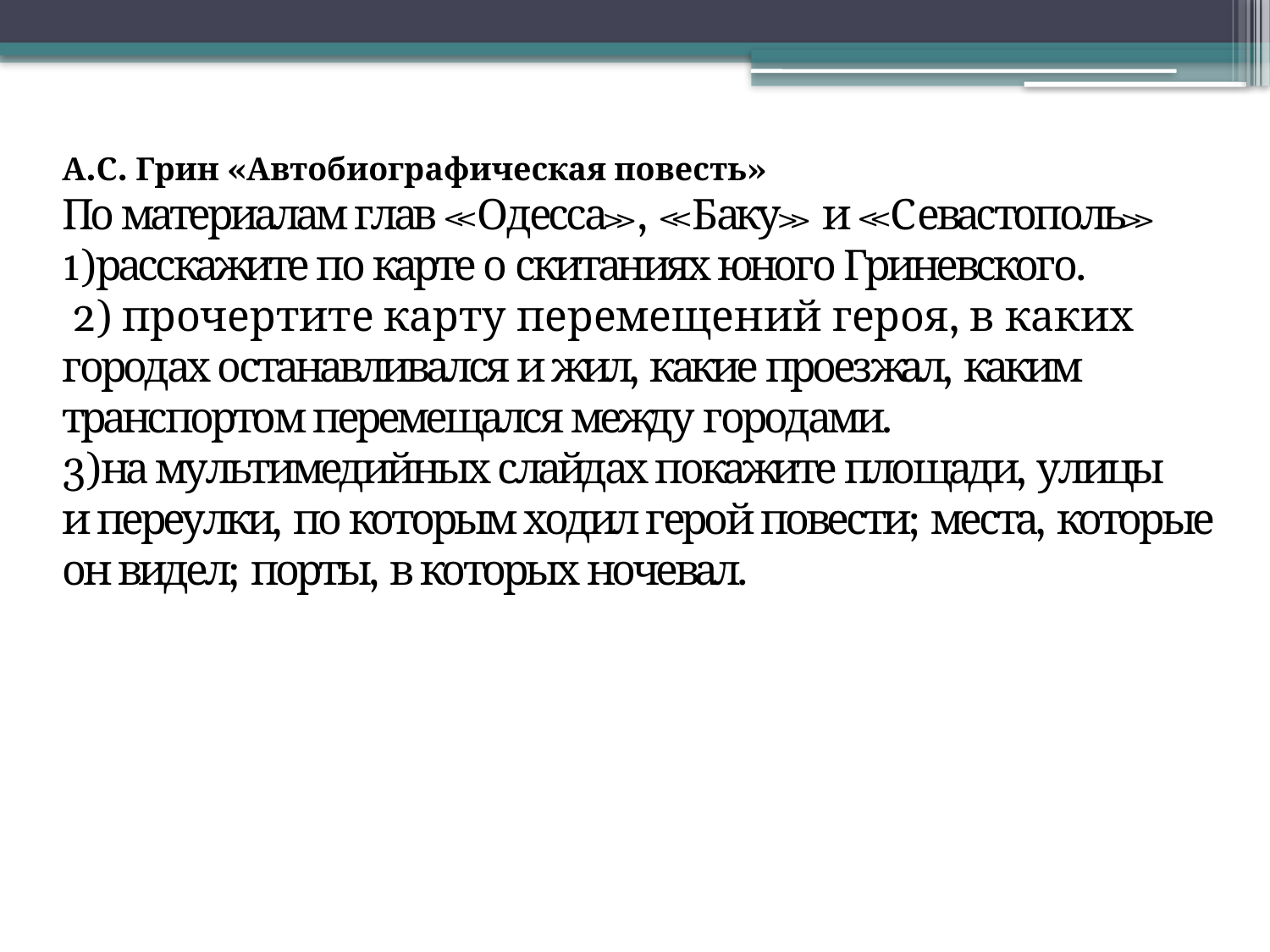

А.С. Грин «Автобиографическая повесть»
По материалам глав ≪Одесса≫, ≪Баку≫ и ≪Севастополь≫
1)расскажите по карте о скитаниях юного Гриневского.
 2) прочертите карту перемещений героя, в каких городах останавливался и жил, какие проезжал, каким транспортом перемещался между городами.
3)на мультимедийных слайдах покажите площади, улицы
и переулки, по которым ходил герой повести; места, которые он видел; порты, в которых ночевал.